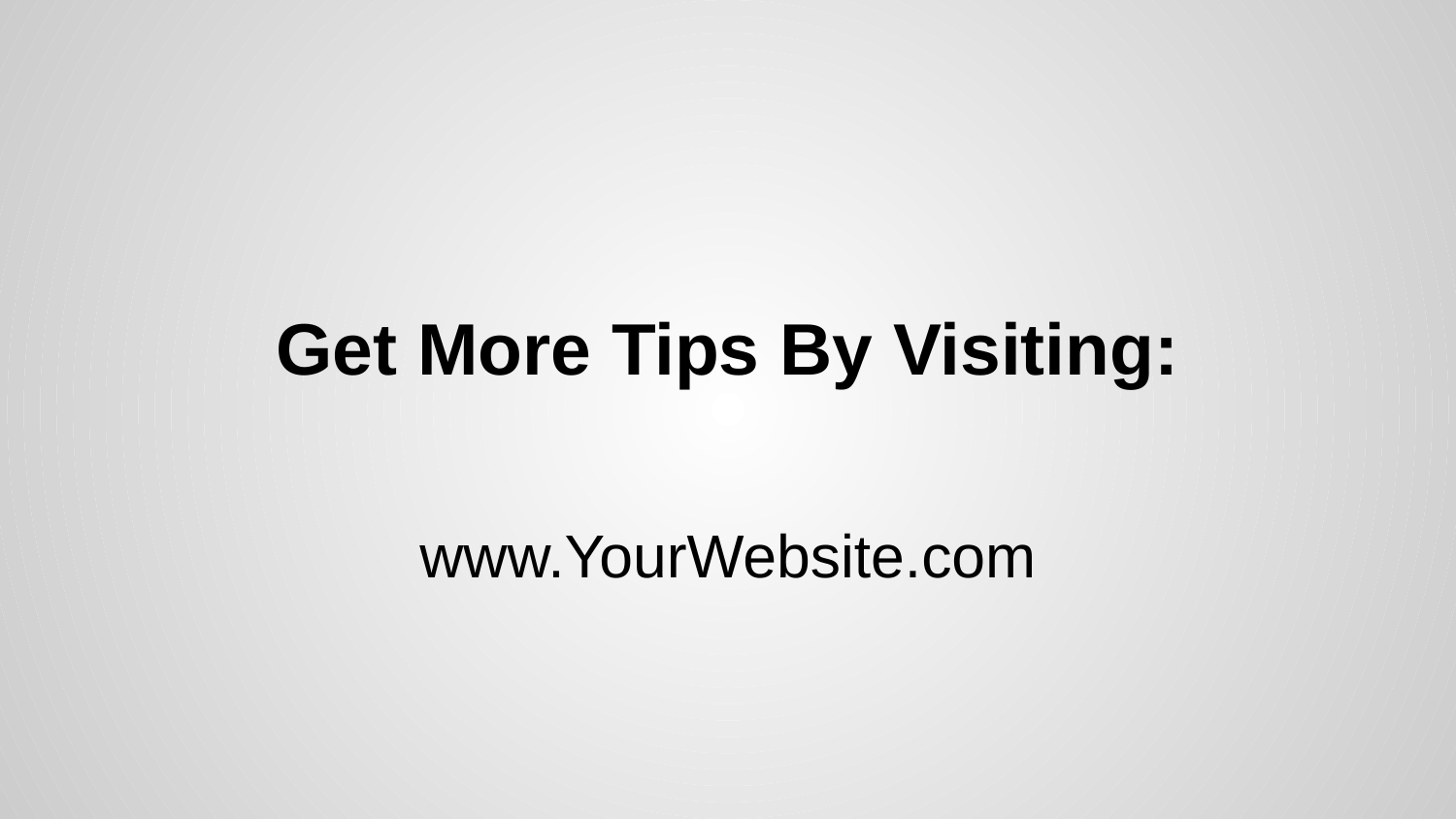

# Get More Tips By Visiting:
www.YourWebsite.com